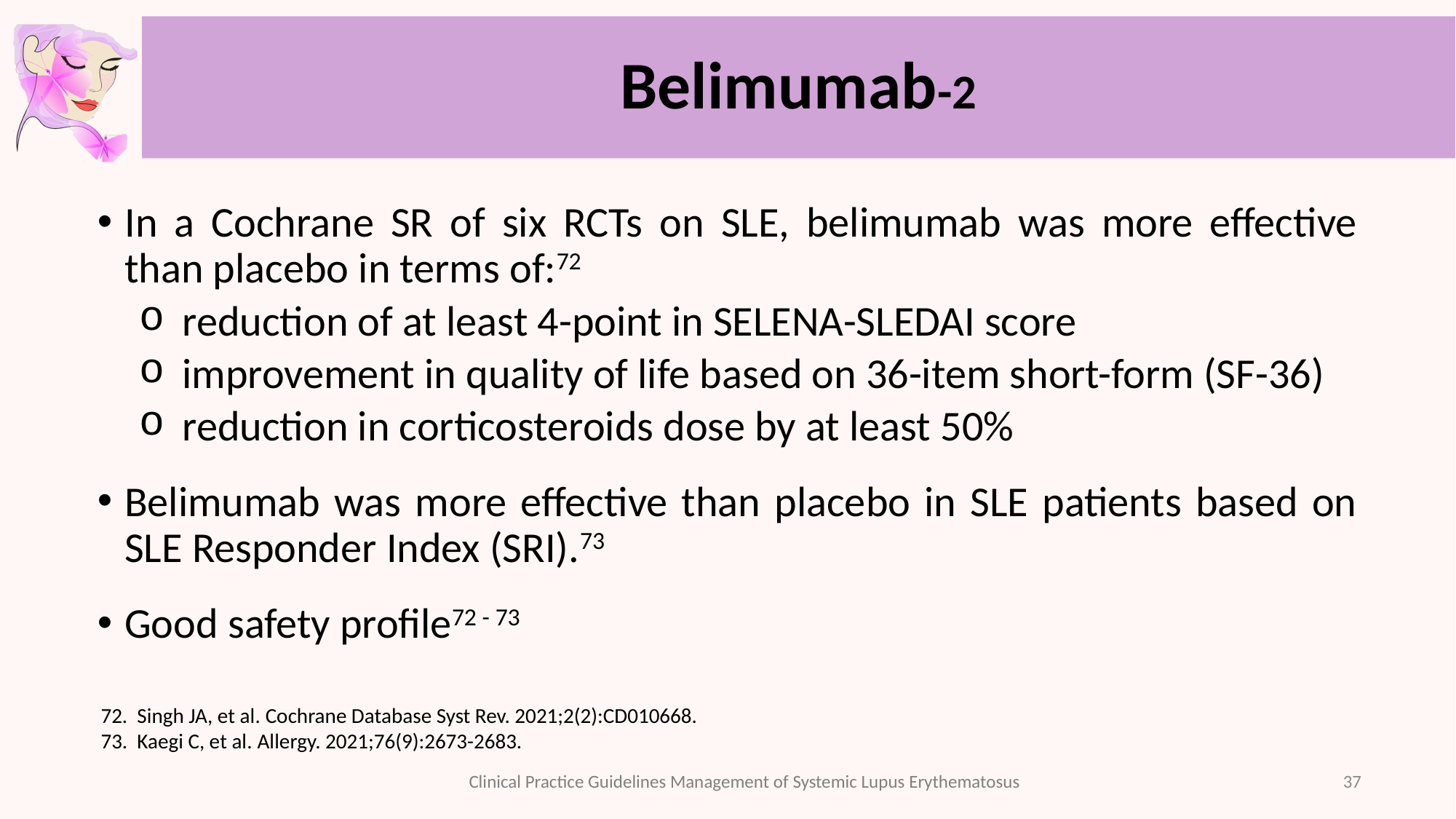

# Belimumab-2
In a Cochrane SR of six RCTs on SLE, belimumab was more effective than placebo in terms of:72
reduction of at least 4-point in SELENA-SLEDAI score
improvement in quality of life based on 36-item short-form (SF-36)
reduction in corticosteroids dose by at least 50%
Belimumab was more effective than placebo in SLE patients based on SLE Responder Index (SRI).73
Good safety profile72 - 73
72.  Singh JA, et al. Cochrane Database Syst Rev. 2021;2(2):CD010668.
73.  Kaegi C, et al. Allergy. 2021;76(9):2673-2683.
37